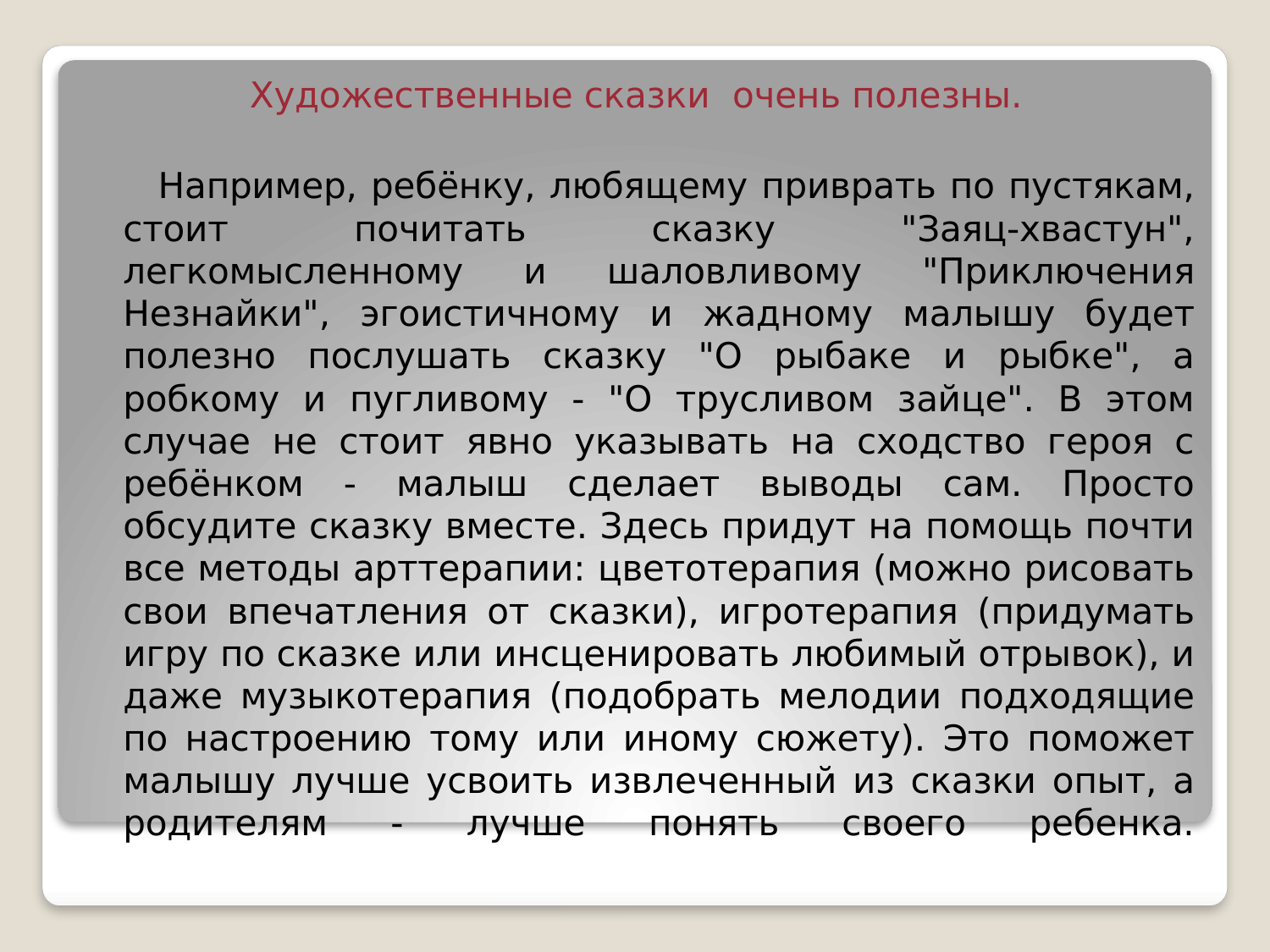

Художественные сказки  очень полезны.

     Например, ребёнку, любящему приврать по пустякам, стоит почитать сказку "Заяц-хвастун", легкомысленному и шаловливому "Приключения Незнайки", эгоистичному и жадному малышу будет полезно послушать сказку "О рыбаке и рыбке", а робкому и пугливому - "О трусливом зайце". В этом случае не стоит явно указывать на сходство героя с ребёнком - малыш сделает выводы сам. Просто обсудите сказку вместе. Здесь придут на помощь почти все методы арттерапии: цветотерапия (можно рисовать свои впечатления от сказки), игротерапия (придумать игру по сказке или инсценировать любимый отрывок), и даже музыкотерапия (подобрать мелодии подходящие по настроению тому или иному сюжету). Это поможет малышу лучше усвоить извлеченный из сказки опыт, а родителям - лучше понять своего ребенка.